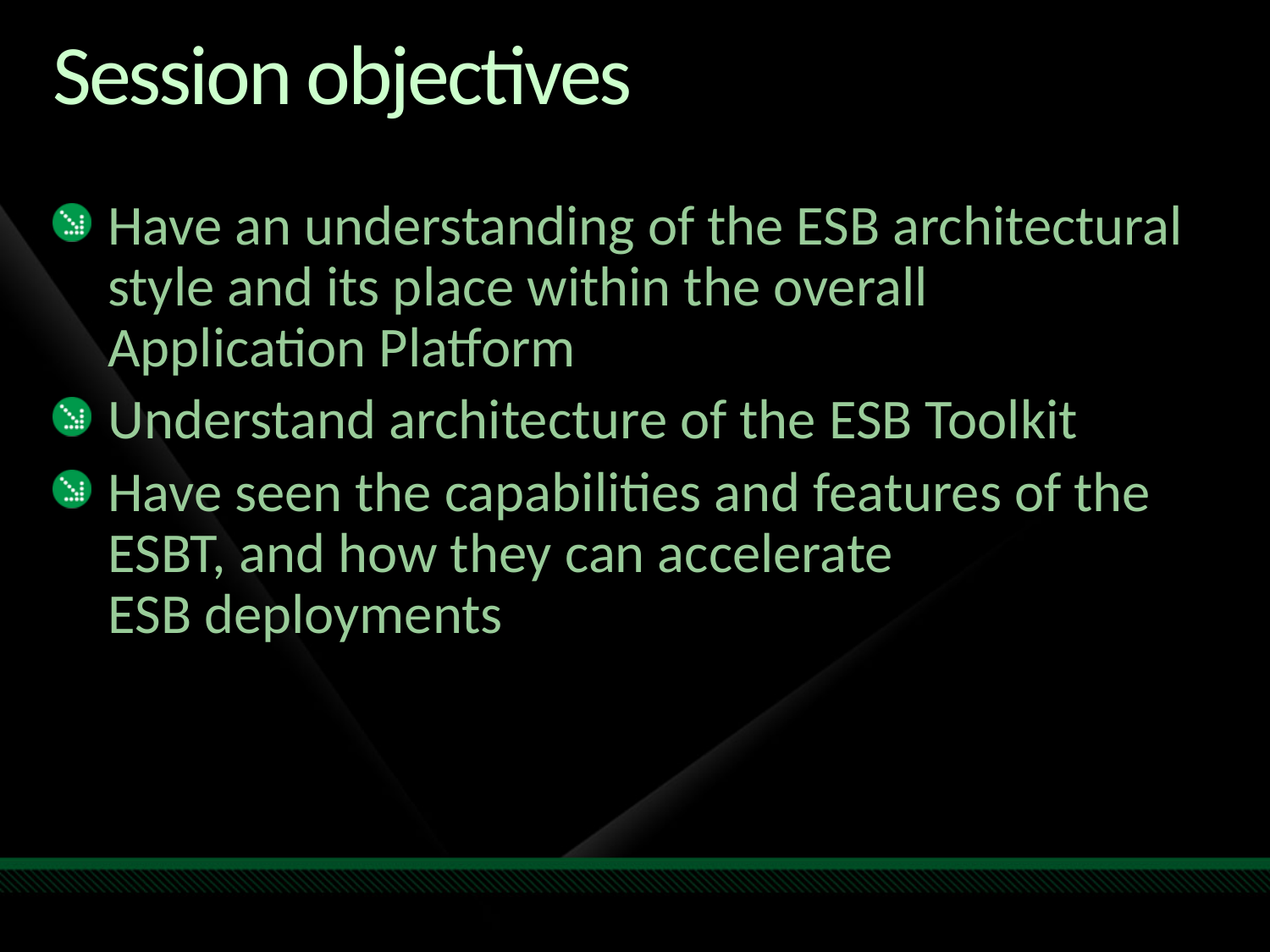

# Session objectives
Have an understanding of the ESB architectural style and its place within the overall
Application Platform
Understand architecture of the ESB Toolkit
Have seen the capabilities and features of the
ESBT, and how they can accelerate
ESB deployments